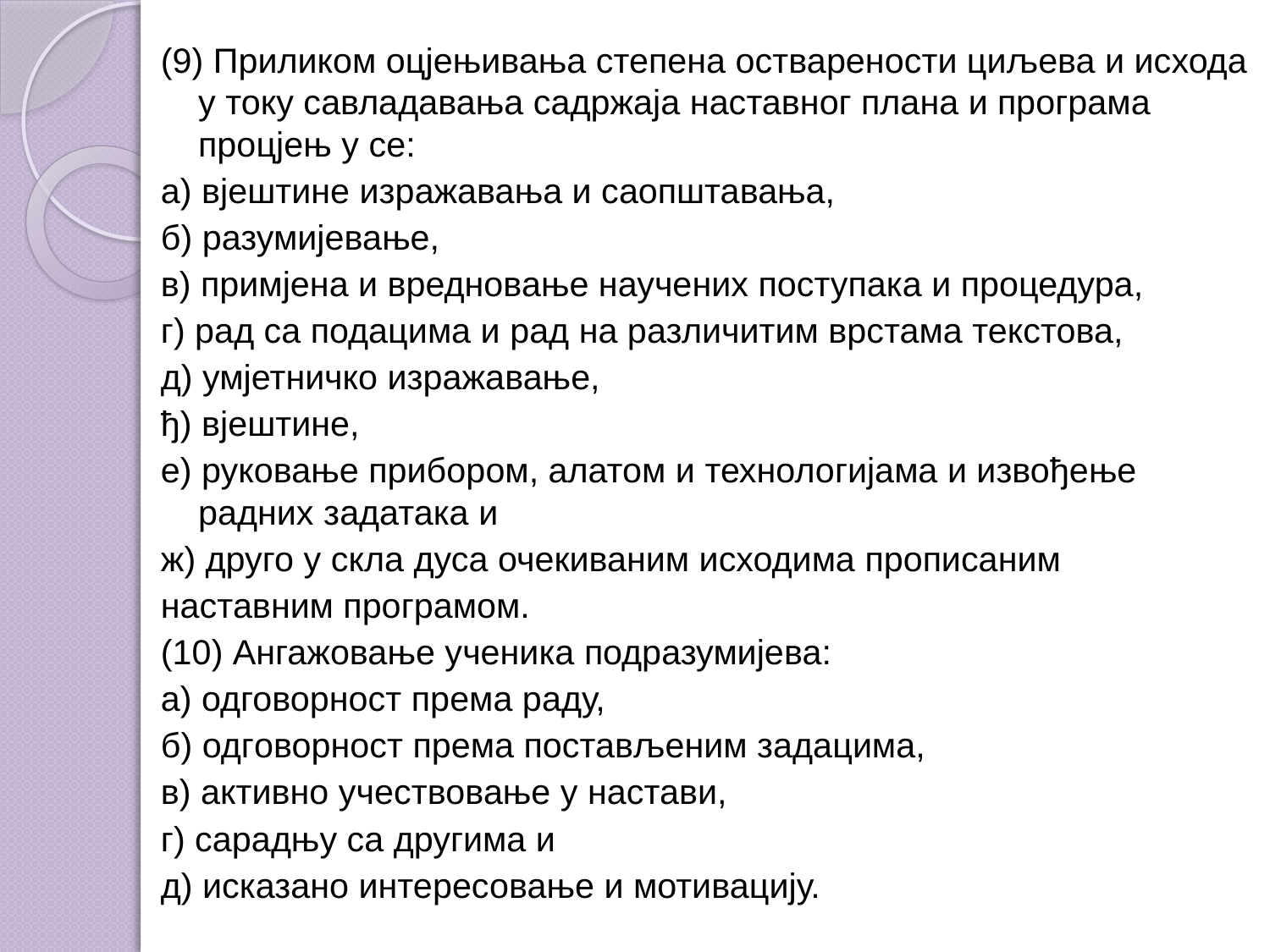

(9) Приликом оцјењивања степена остварености циљева и исхода у току савладавања садржаја наставног плана и програма процјењ у се:
а) вјештине изражавања и саопштавања,
б) разумијевање,
в) примјена и вредновање научених поступака и процедура,
г) рад са подацима и рад на различитим врстама текстова,
д) умјетничко изражавање,
ђ) вјештине,
е) руковање прибором, алатом и технологијама и извођење радних задатака и
ж) друго у скла дуса очекиваним исходима прописаним
наставним програмом.
(10) Ангажовање ученика подразумијева:
а) одговорност према раду,
б) одговорност према постављеним задацима,
в) активно учествовање у настави,
г) сарадњу са другима и
д) исказано интересовање и мотивацију.